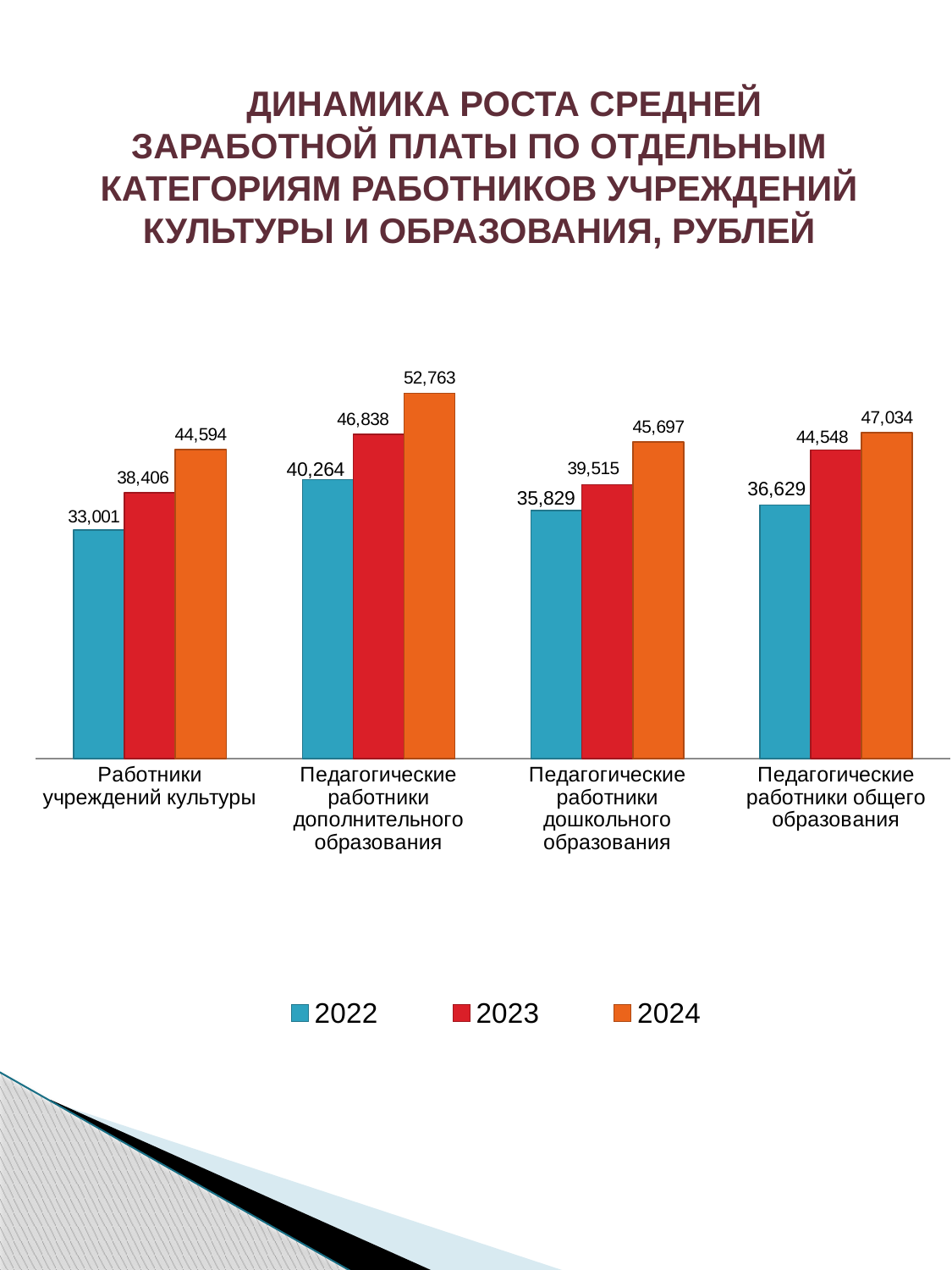

ДИНАМИКА РОСТА СРЕДНЕЙ ЗАРАБОТНОЙ ПЛАТЫ ПО ОТДЕЛЬНЫМ КАТЕГОРИЯМ РАБОТНИКОВ УЧРЕЖДЕНИЙ КУЛЬТУРЫ И ОБРАЗОВАНИЯ, РУБЛЕЙ

### Chart

| Category | 2022 | 2023 | 2024 |
|---|---|---|---|
| Работники учреждений культуры | 33001.0 | 38405.8 | 44593.74 |
| Педагогические работники дополнительного образования | 40264.0 | 46837.5 | 52762.59 |
| Педагогические работники дошкольного образования | 35829.0 | 39514.9 | 45696.58 |
| Педагогические работники общего образования | 36629.0 | 44548.2 | 47034.3 |